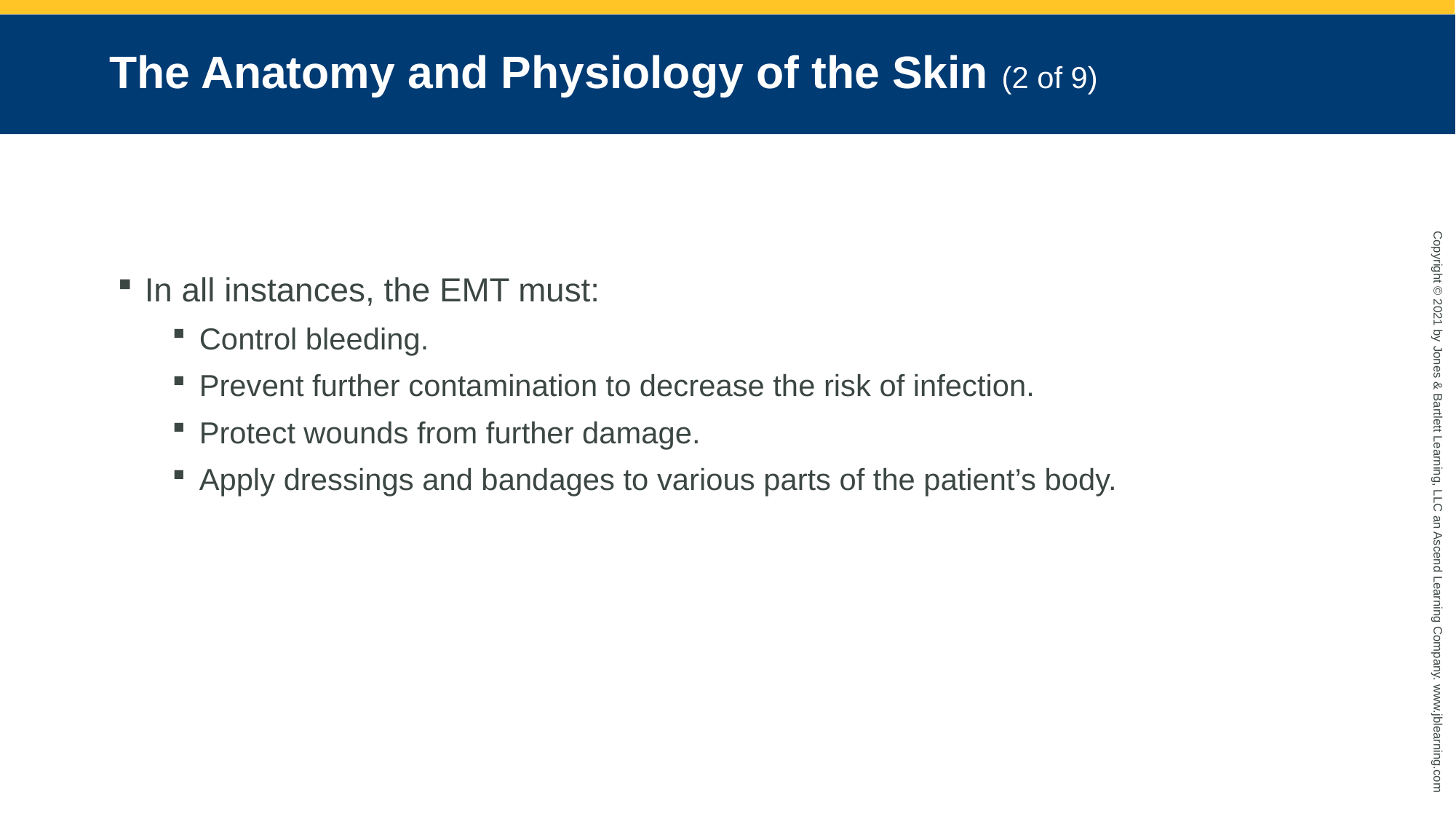

# The Anatomy and Physiology of the Skin (2 of 9)
In all instances, the EMT must:
Control bleeding.
Prevent further contamination to decrease the risk of infection.
Protect wounds from further damage.
Apply dressings and bandages to various parts of the patient’s body.